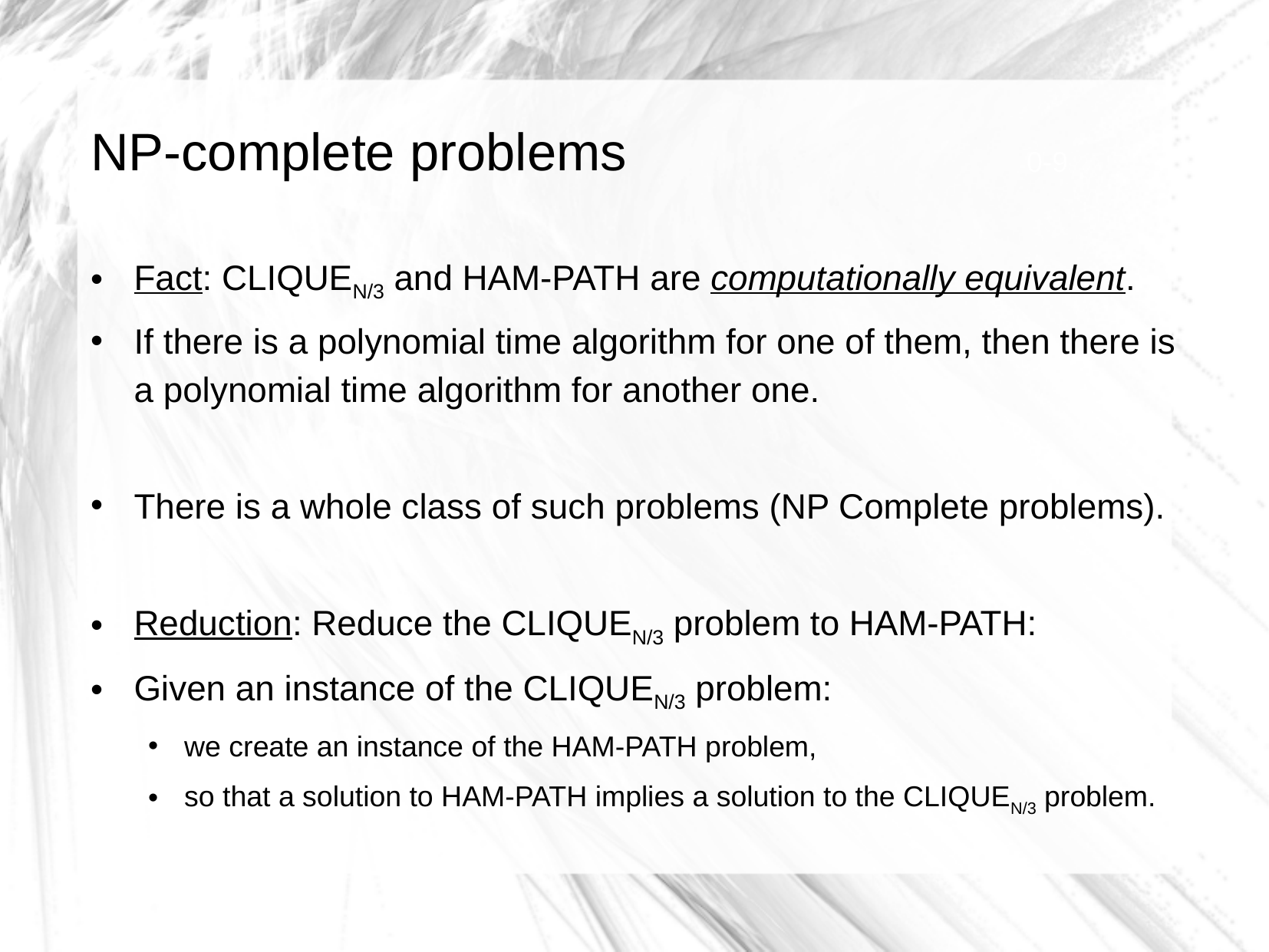

# NP-complete problems
0-9
Fact: CLIQUEN/3 and HAM-PATH are computationally equivalent.
If there is a polynomial time algorithm for one of them, then there is a polynomial time algorithm for another one.

There is a whole class of such problems (NP Complete problems).

Reduction: Reduce the CLIQUEN/3 problem to HAM-PATH:
Given an instance of the CLIQUEN/3 problem:
we create an instance of the HAM-PATH problem,
so that a solution to HAM-PATH implies a solution to the CLIQUEN/3 problem.